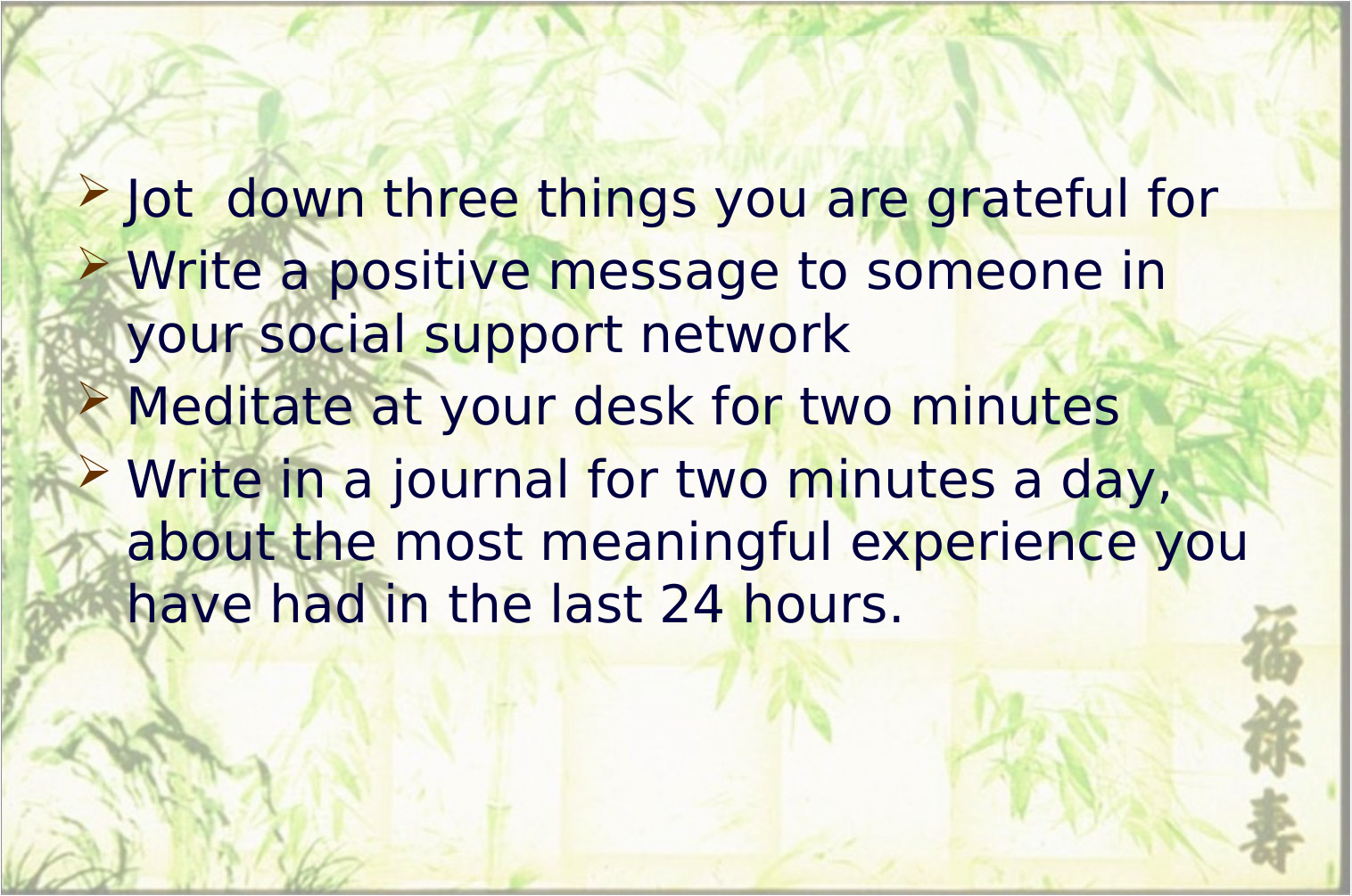

Jot  down three things you are grateful for
Write a positive message to someone in your social support network
Meditate at your desk for two minutes
Write in a journal for two minutes a day, about the most meaningful experience you have had in the last 24 hours.